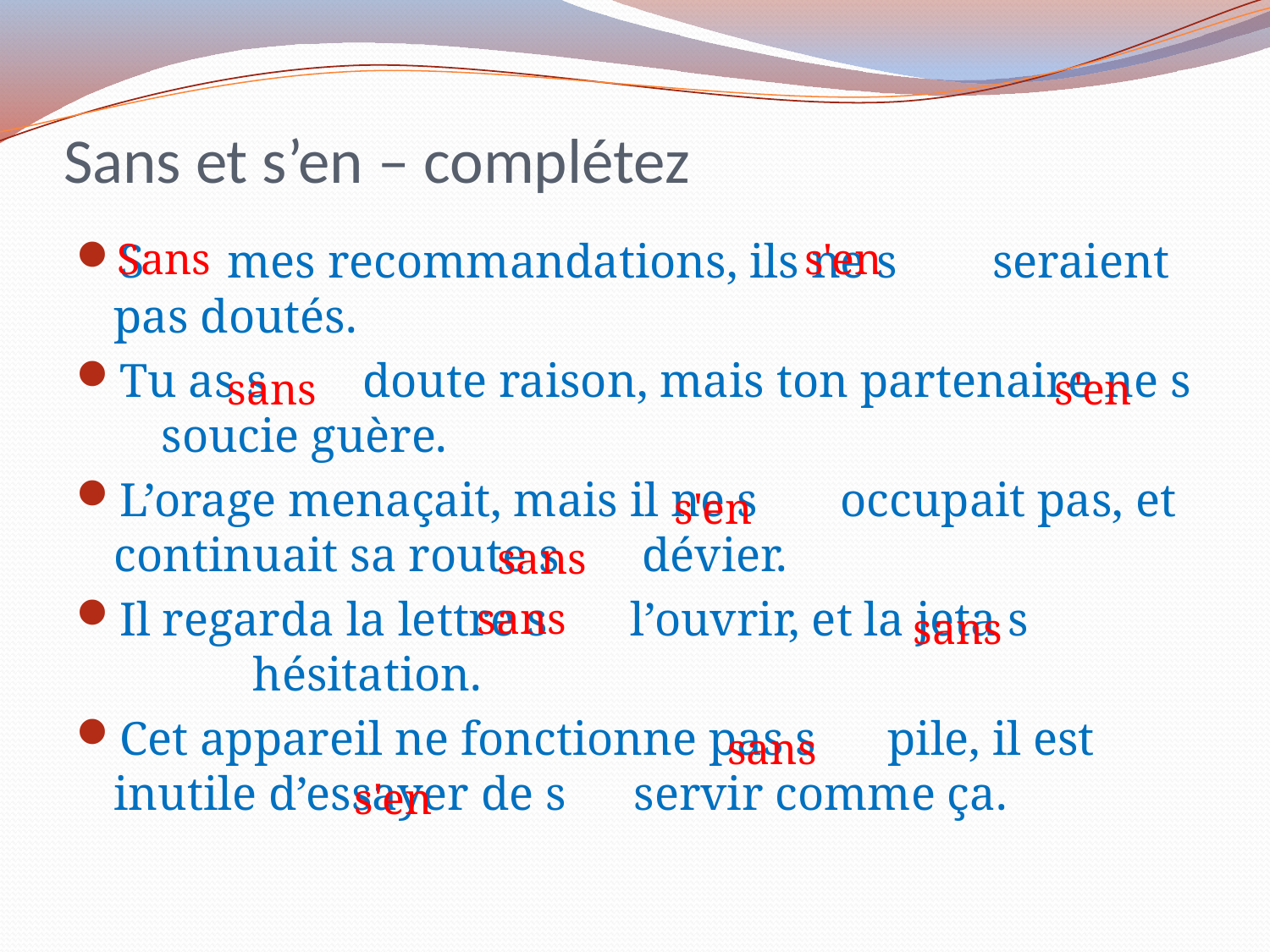

# Sans et s’en – complétez
S       mes recommandations, ils ne s        seraient pas doutés.
Tu as s        doute raison, mais ton partenaire ne s     soucie guère.
L’orage menaçait, mais il ne s       occupait pas, et continuait sa route s       dévier.
Il regarda la lettre s       l’ouvrir, et la jeta s		 hésitation.
Cet appareil ne fonctionne pas s	 pile, il est inutile d’essayer de s	 servir comme ça.
Sans
s'en
sans
s'en
s'en
sans
sans
sans
sans
s'en